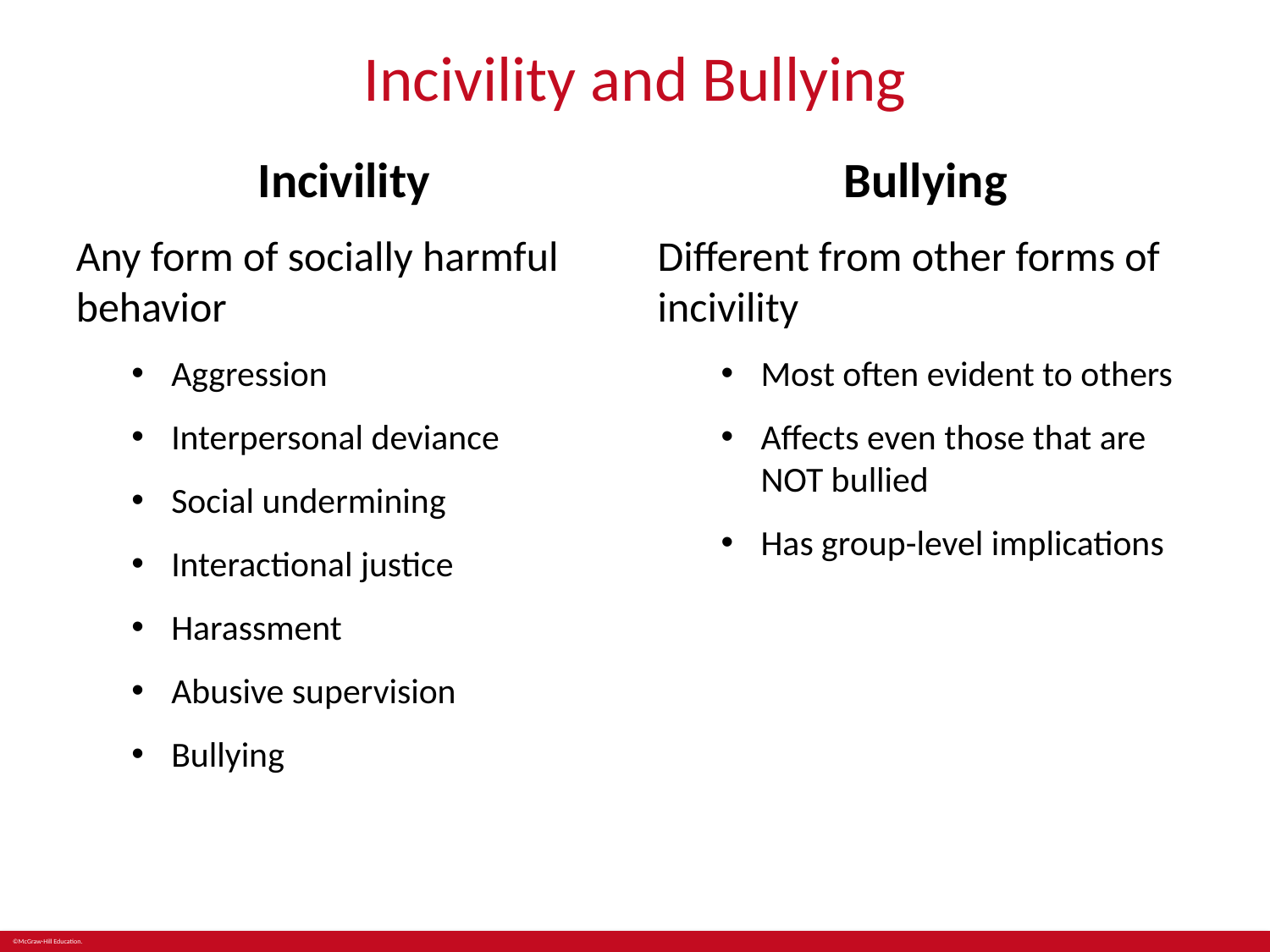

# Incivility and Bullying
Incivility
Bullying
Any form of socially harmful behavior
Aggression
Interpersonal deviance
Social undermining
Interactional justice
Harassment
Abusive supervision
Bullying

Different from other forms of incivility
Most often evident to others
Affects even those that are NOT bullied
Has group-level implications